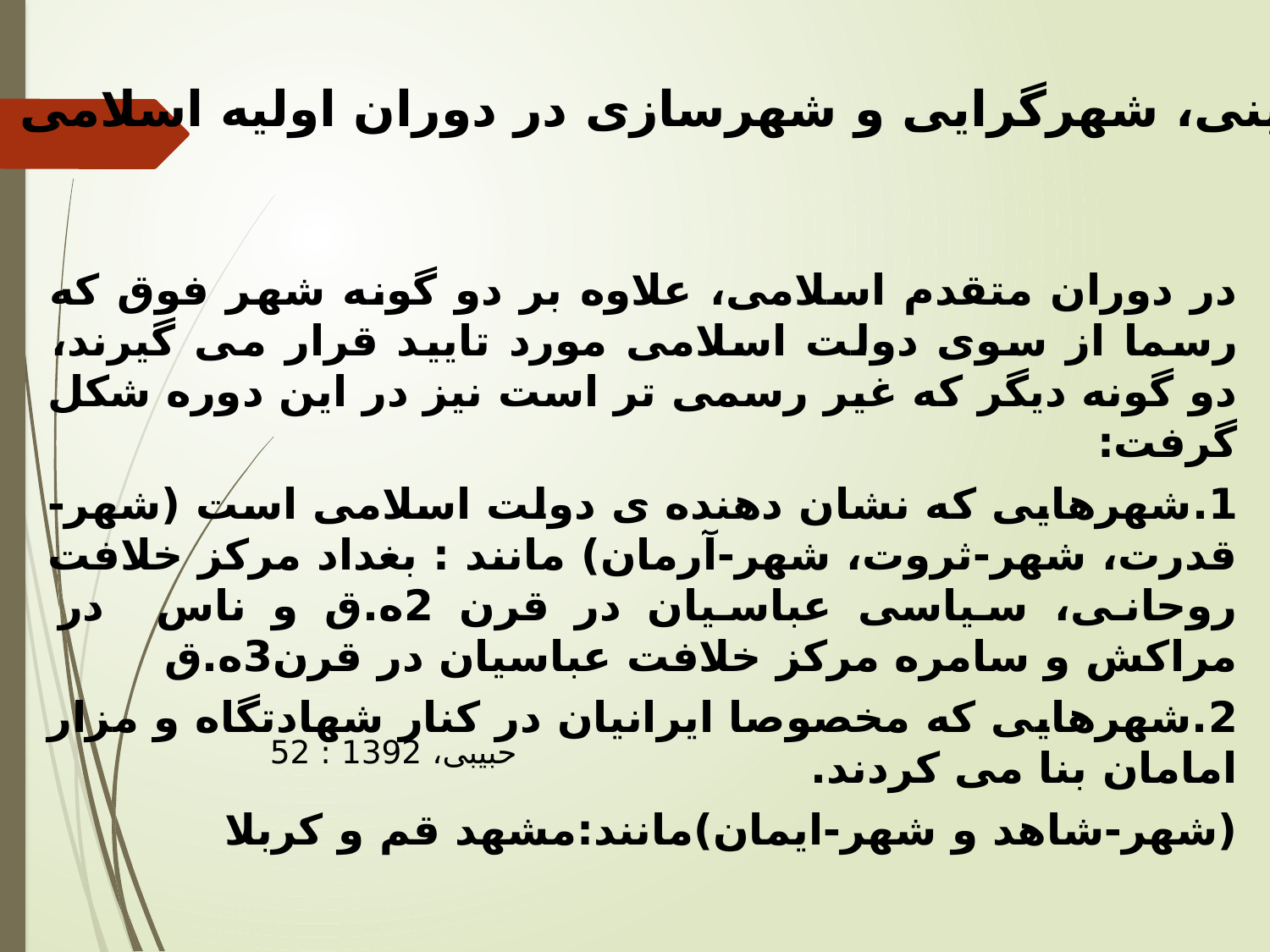

شهرنشینی، شهرگرایی و شهرسازی در دوران اولیه اسلامی
در دوران متقدم اسلامی، علاوه بر دو گونه شهر فوق که رسما از سوی دولت اسلامی مورد تایید قرار می گیرند، دو گونه دیگر که غیر رسمی تر است نیز در این دوره شکل گرفت:
1.شهرهایی که نشان دهنده ی دولت اسلامی است (شهر-قدرت، شهر-ثروت، شهر-آرمان) مانند : بغداد مرکز خلافت روحانی، سیاسی عباسیان در قرن 2ه.ق و ناس  در مراکش و سامره مرکز خلافت عباسیان در قرن3ه.ق
2.شهرهایی که مخصوصا ایرانیان در کنار شهادتگاه و مزار امامان بنا می کردند.
(شهر-شاهد و شهر-ایمان)مانند:مشهد قم و کربلا
حبیبی، 1392 : 52